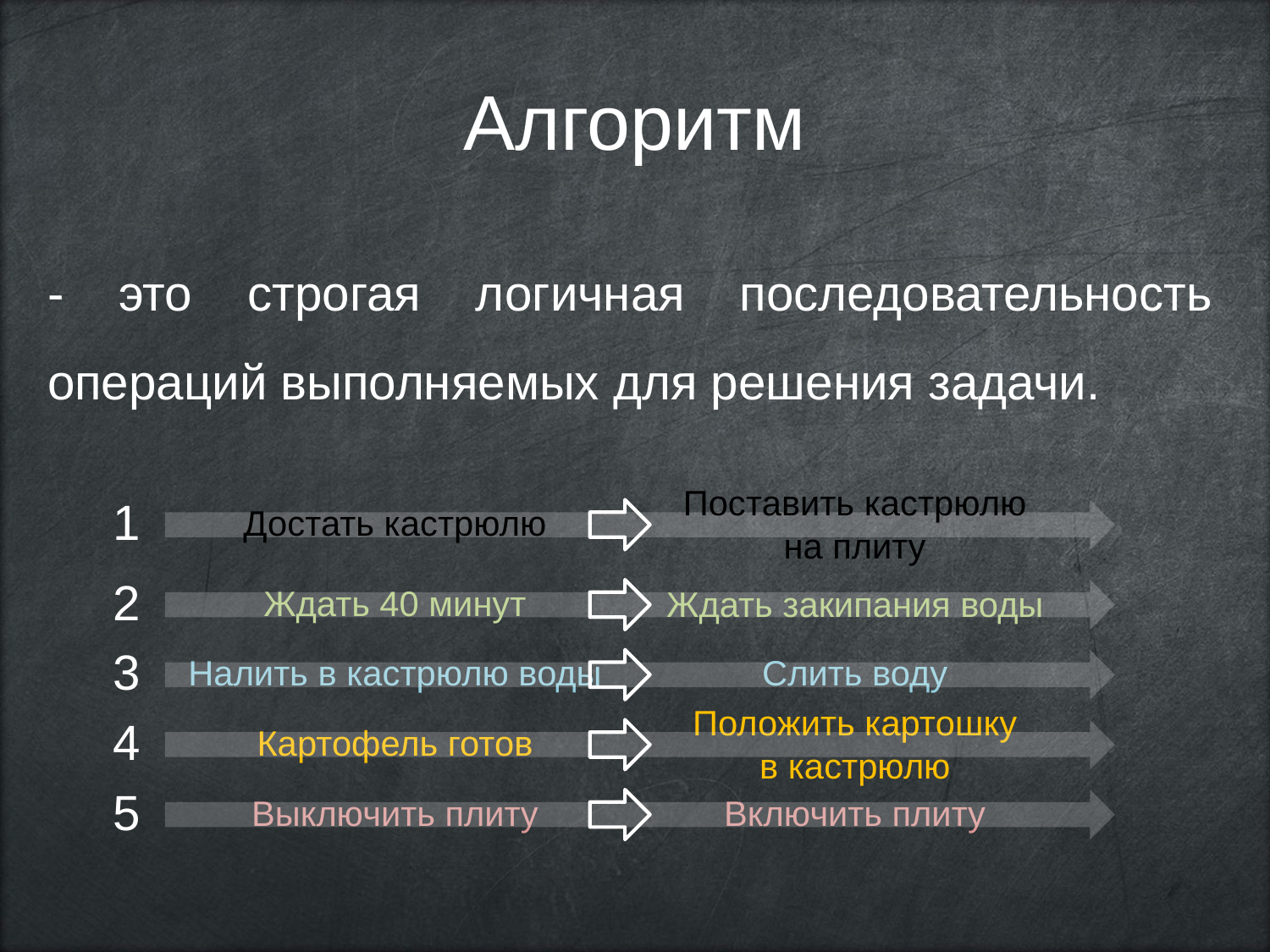

Алгоритм

- это строгая логичная последовательность операций выполняемых для решения задачи.

Поставить кастрюлю
на плиту
1
Достать кастрюлю

2
Ждать 40 минут

Ждать закипания воды
3
Налить в кастрюлю воды

Слить воду
Положить картошку
в кастрюлю
4
Картофель готов

5
Выключить плиту

Включить плиту